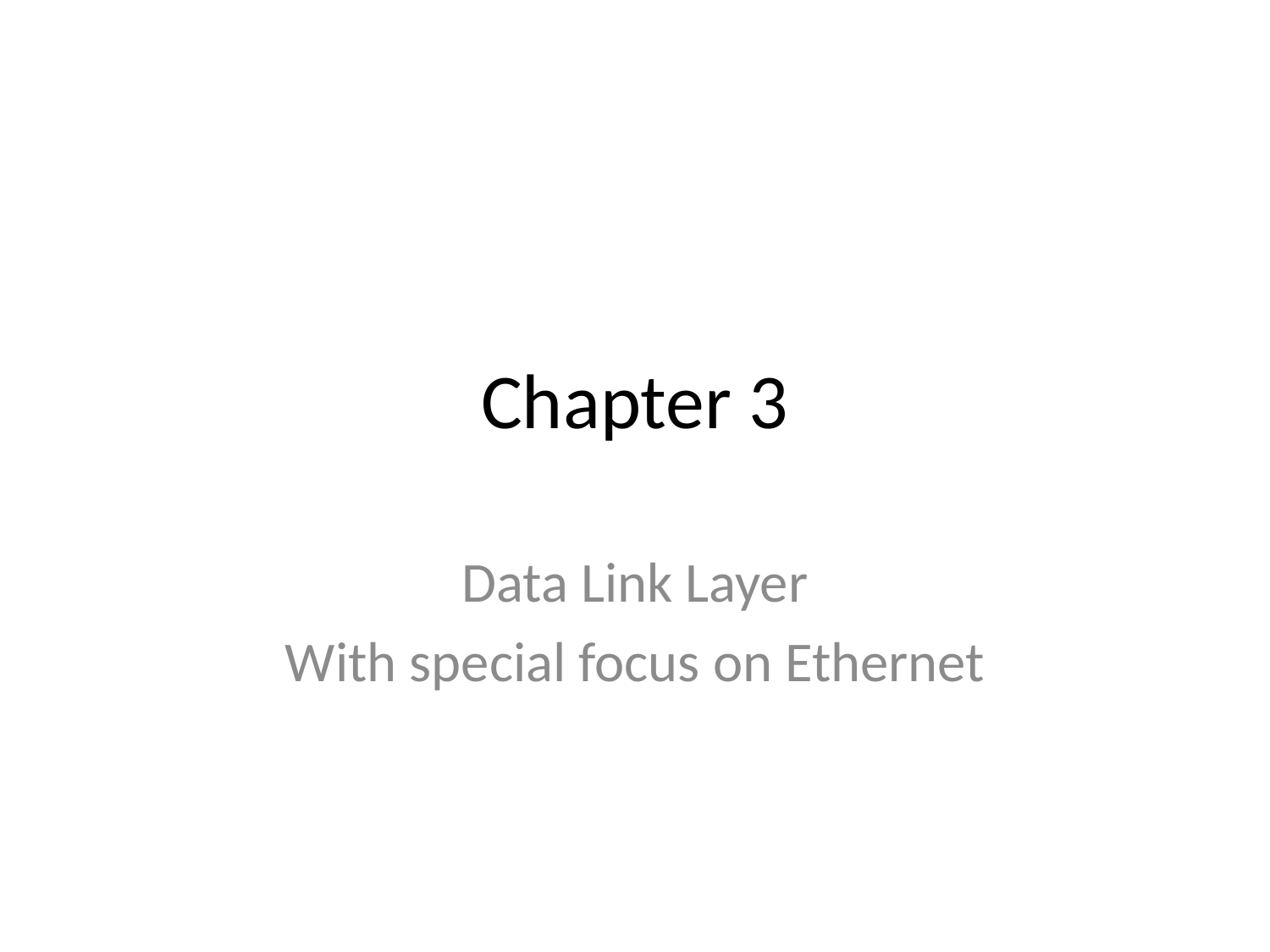

# Chapter 3
Data Link Layer
With special focus on Ethernet